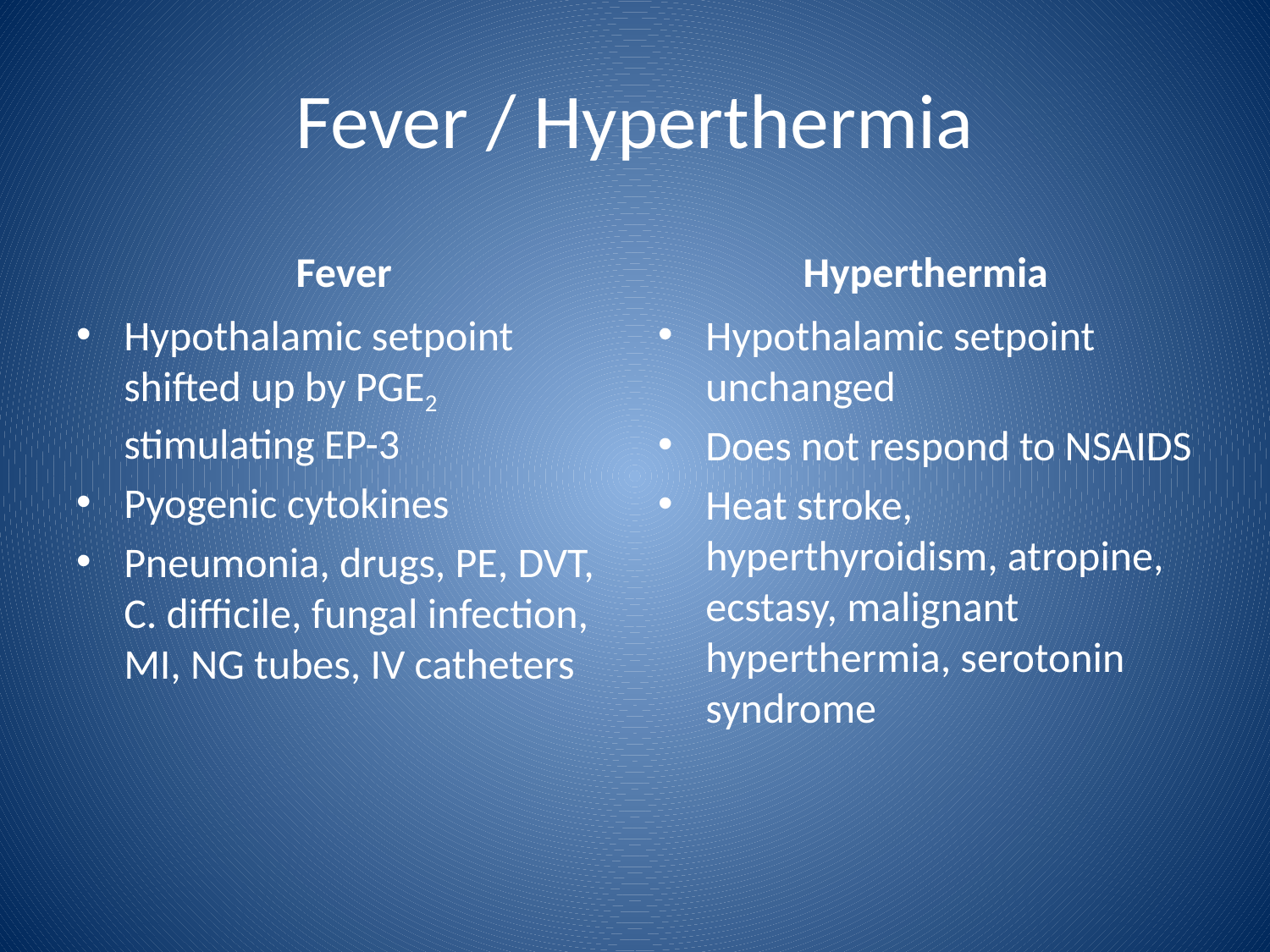

# Fever / Hyperthermia
Fever
Hyperthermia
Hypothalamic setpoint shifted up by PGE2 stimulating EP-3
Pyogenic cytokines
Pneumonia, drugs, PE, DVT, C. difficile, fungal infection, MI, NG tubes, IV catheters
Hypothalamic setpoint unchanged
Does not respond to NSAIDS
Heat stroke, hyperthyroidism, atropine, ecstasy, malignant hyperthermia, serotonin syndrome